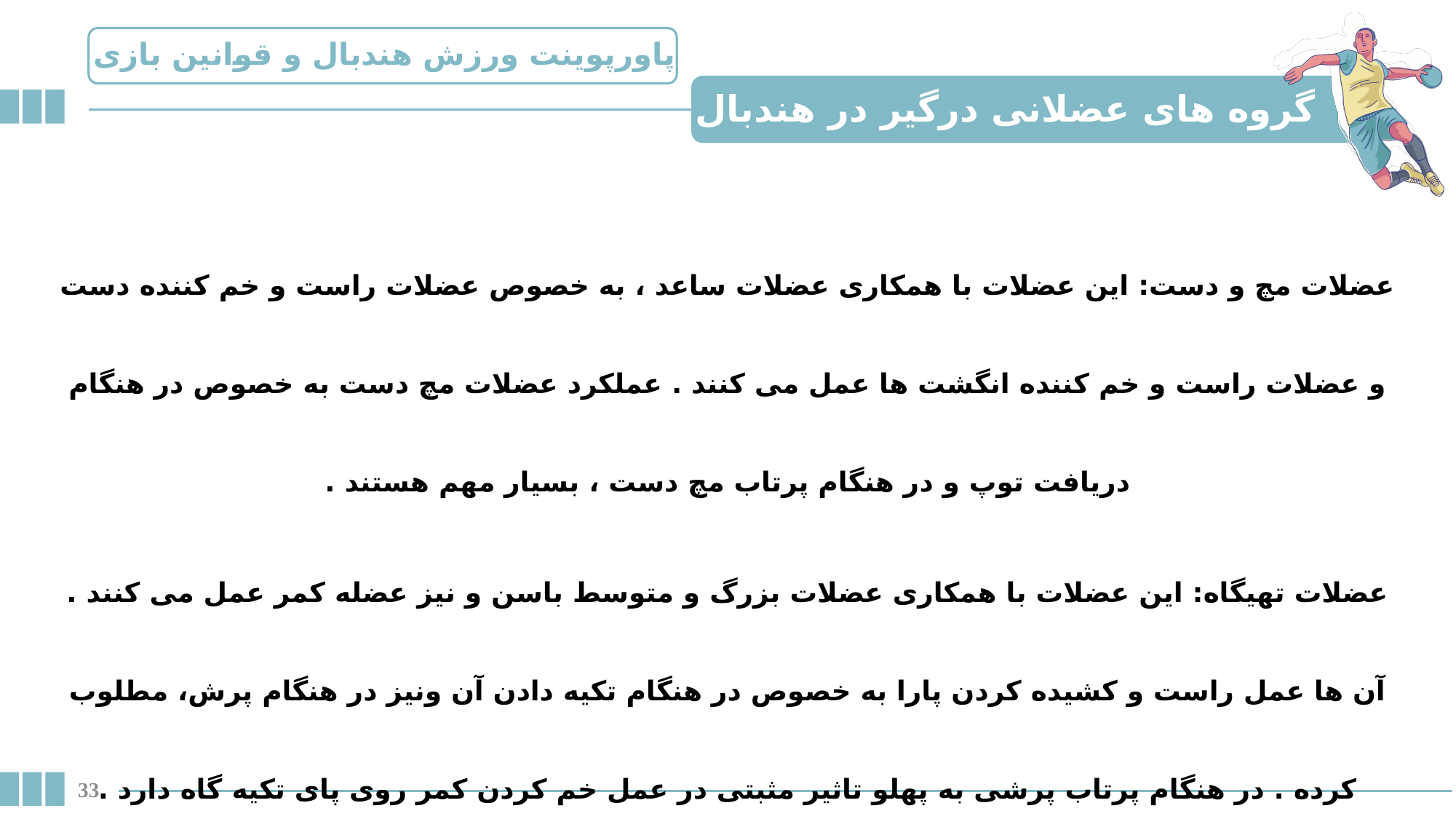

پاورپوینت ورزش هندبال و قوانین بازی
گروه های عضلانی درگیر در هندبال
عضلات مچ و دست: این عضلات با همکاری عضلات ساعد ، به خصوص عضلات راست و خم کننده دست و عضلات راست و خم کننده انگشت ها عمل می کنند . عملکرد عضلات مچ دست به خصوص در هنگام دریافت توپ و در هنگام پرتاب مچ دست ، بسیار مهم هستند .
عضلات تهیگاه: این عضلات با همکاری عضلات بزرگ و متوسط باسن و نیز عضله کمر عمل می کنند . آن ها عمل راست و کشیده کردن پارا به خصوص در هنگام تکیه دادن آن ونیز در هنگام پرش، مطلوب کرده . در هنگام پرتاب پرشی به پهلو تاثیر مثبتی در عمل خم کردن کمر روی پای تکیه گاه دارد .
33